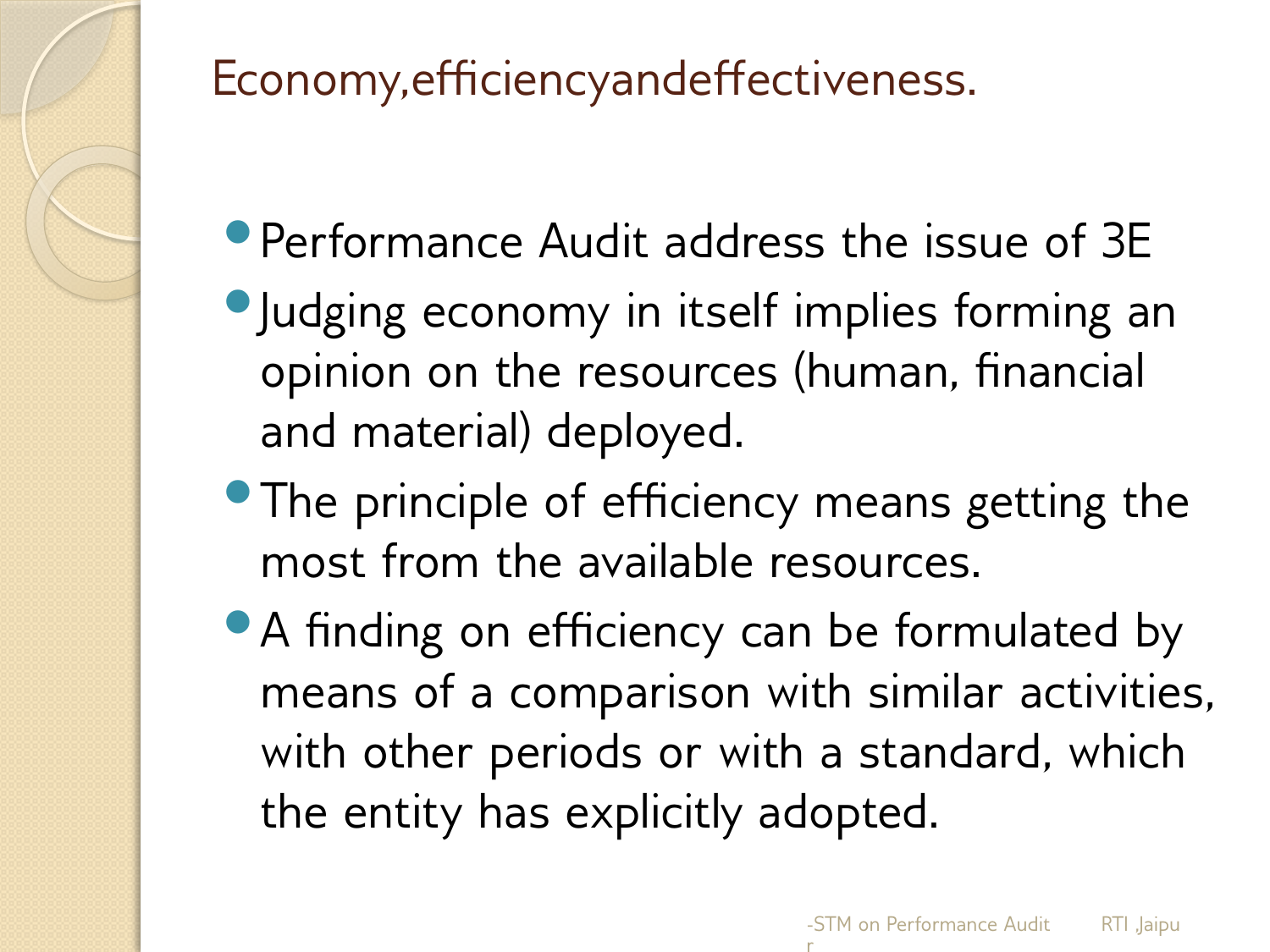

# Economy,efficiencyandeffectiveness.
Performance Audit address the issue of 3E
Judging economy in itself implies forming an opinion on the resources (human, financial and material) deployed.
The principle of efficiency means getting the most from the available resources.
A finding on efficiency can be formulated by means of a comparison with similar activities, with other periods or with a standard, which the entity has explicitly adopted.
-STM on Performance Audit        RTI ,Jaipur